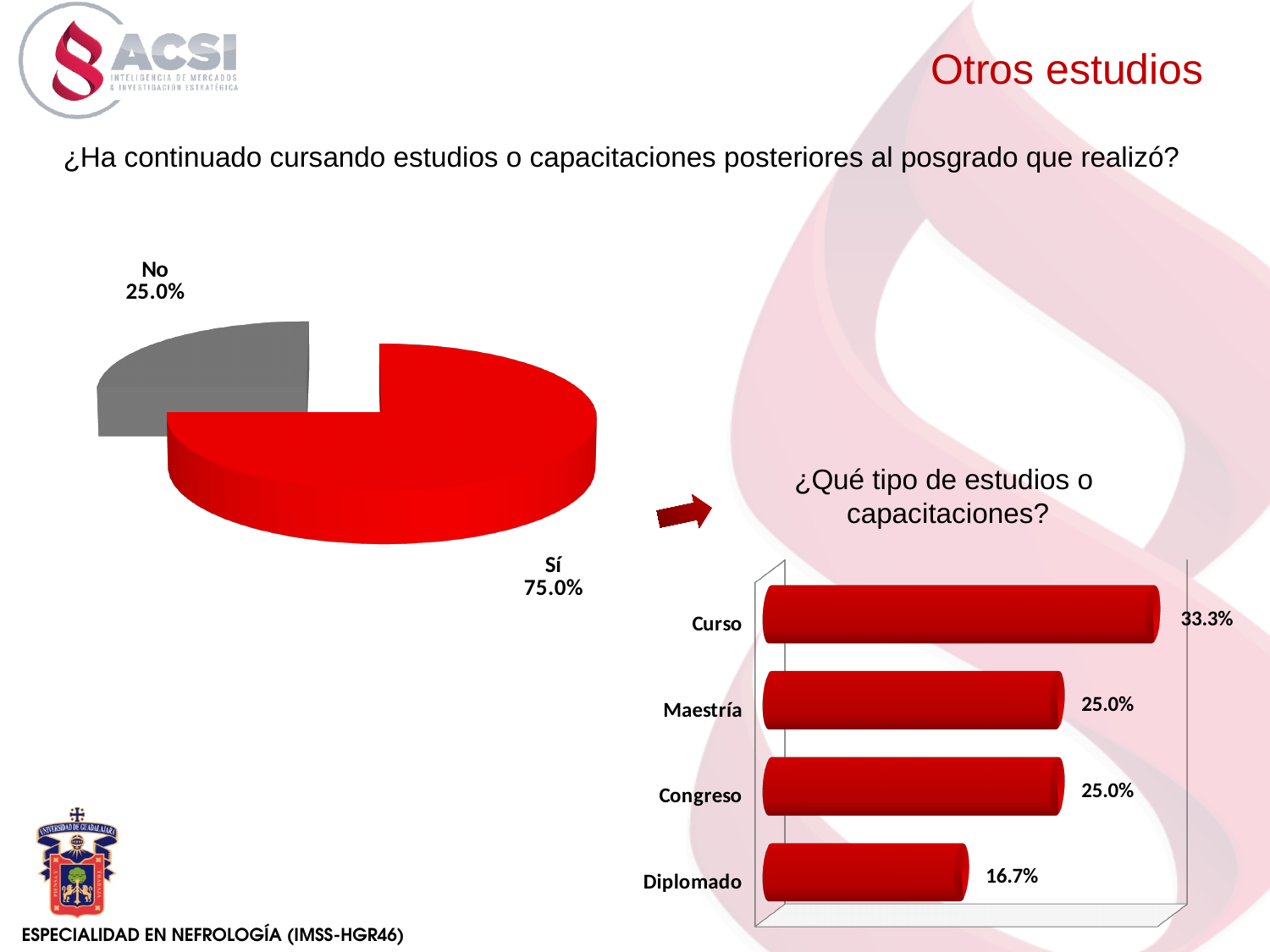

Otros estudios

[unsupported chart]

¿Ha continuado cursando estudios o capacitaciones posteriores al posgrado que realizó?
¿Qué tipo de estudios o
capacitaciones?

[unsupported chart]